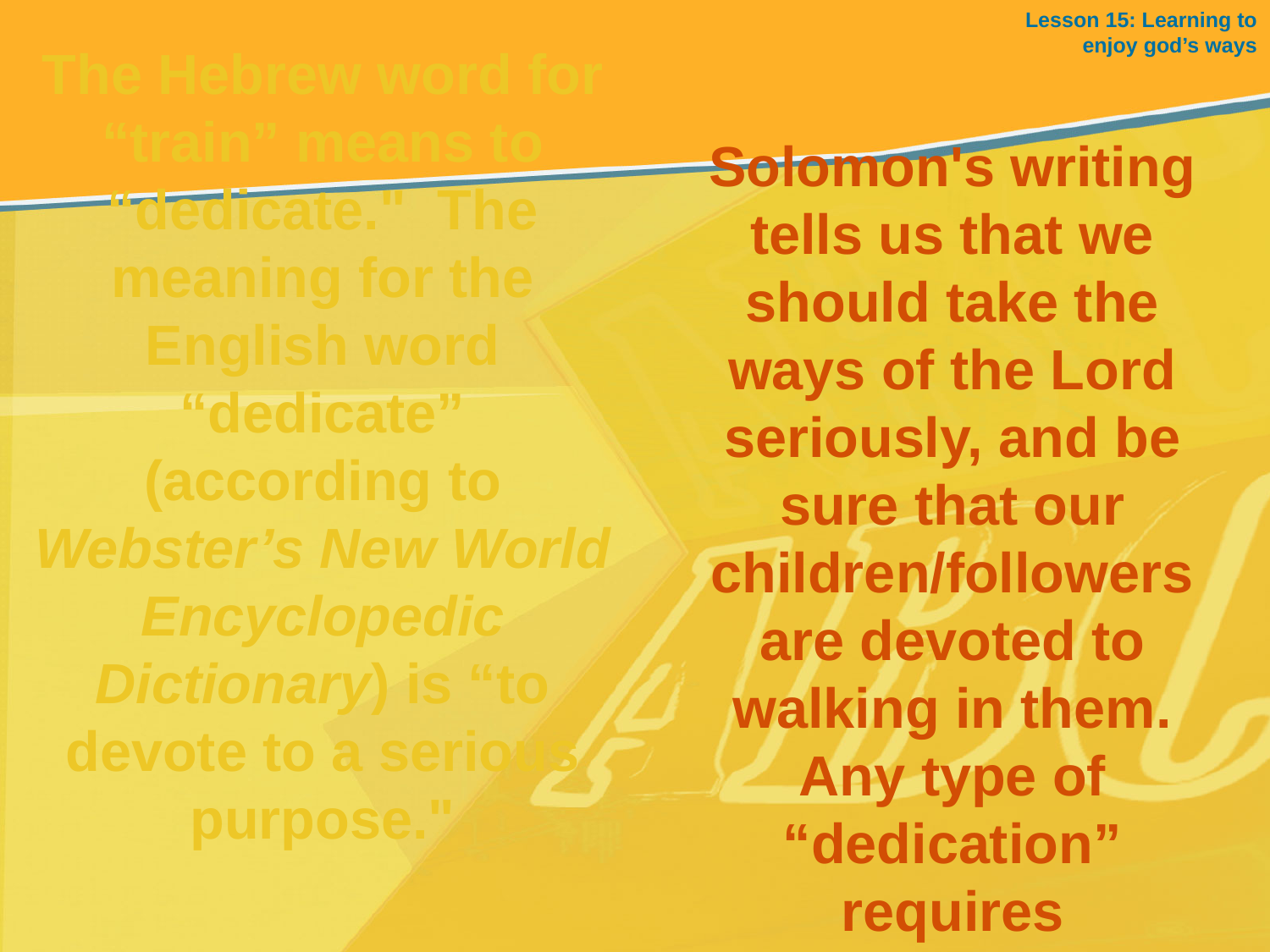

Lesson 15: Learning to enjoy god’s ways
The Hebrew word for “train” means to “dedicate."  The meaning for the English word “dedicate” (according to Webster’s New World Encyclopedic Dictionary) is “to devote to a serious purpose."
Solomon's writing tells us that we should take the ways of the Lord seriously, and be sure that our children/followers are devoted to walking in them. Any type of “dedication” requires “discipline.”